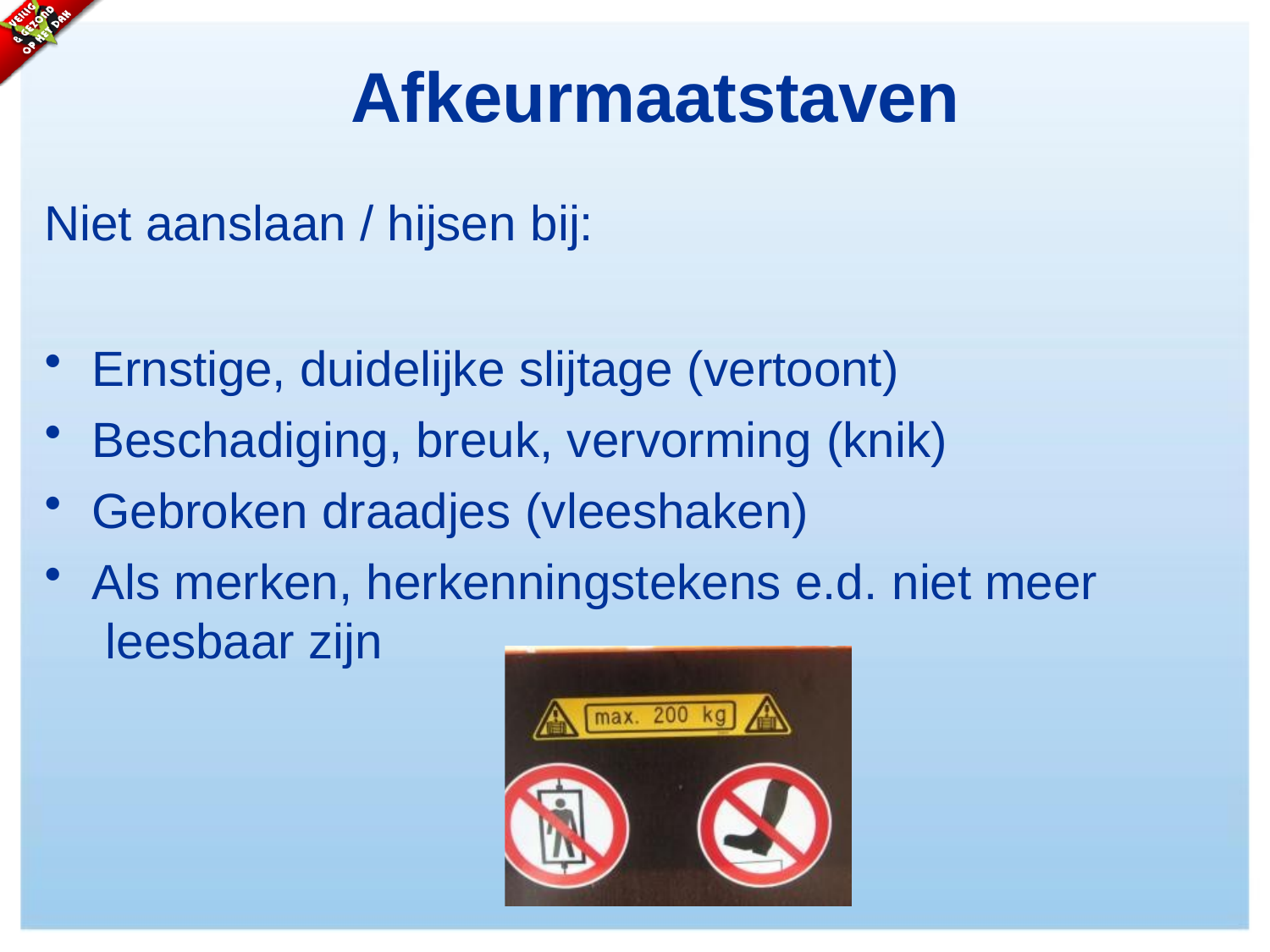

# Afkeurmaatstaven
Niet aanslaan / hijsen bij:

Ernstige, duidelijke slijtage (vertoont)
Beschadiging, breuk, vervorming (knik)
Gebroken draadjes (vleeshaken)
Als merken, herkenningstekens e.d. niet meer  leesbaar zijn